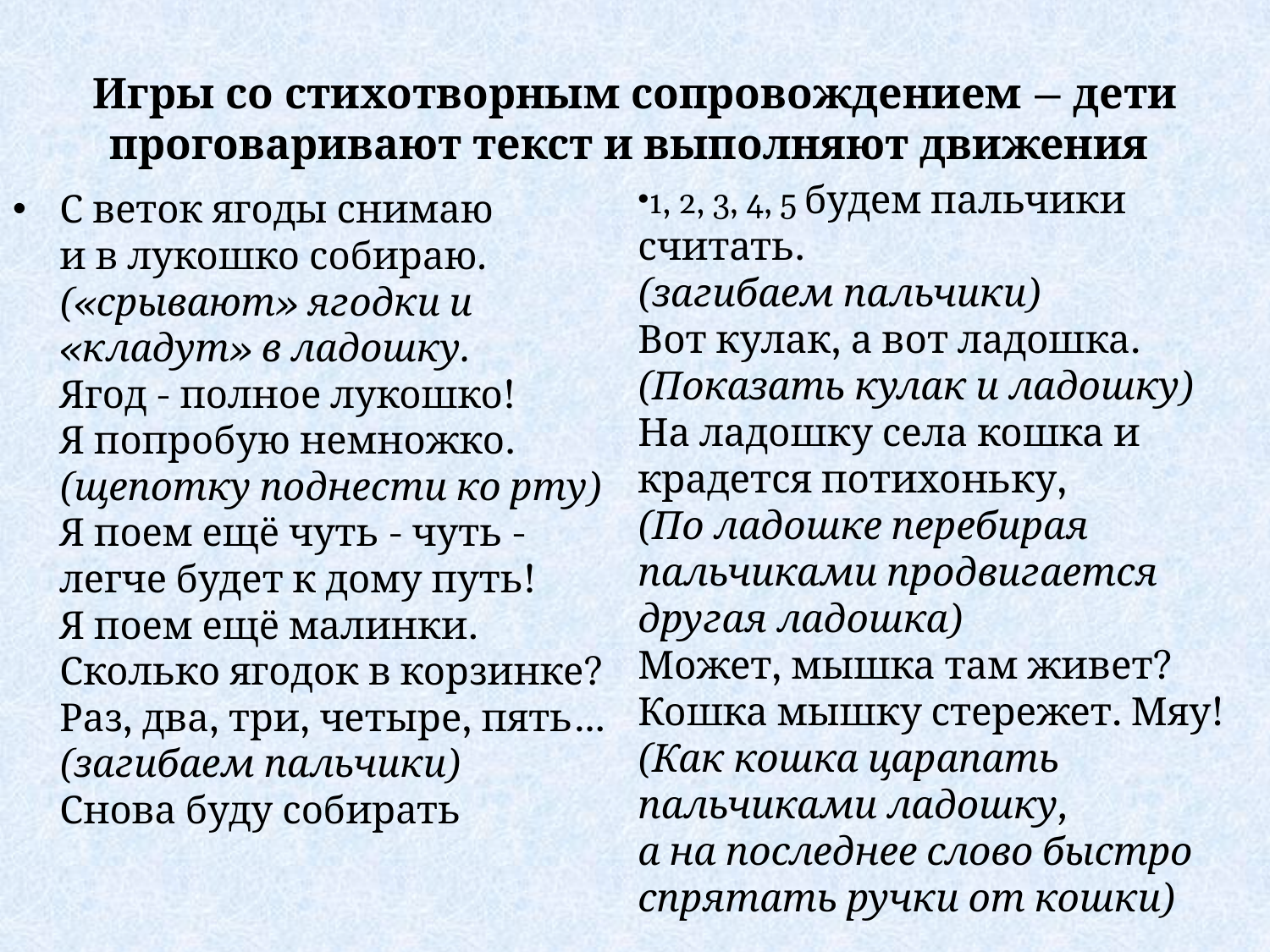

# Игры со стихотворным сопровождением – дети проговаривают текст и выполняют движения
1, 2, 3, 4, 5 будем пальчики считать. 
(загибаем пальчики) 
Вот кулак, а вот ладошка. 
(Показать кулак и ладошку) 
На ладошку села кошка и крадется потихоньку, 
(По ладошке перебирая пальчиками продвигается другая ладошка) 
Может, мышка там живет? 
Кошка мышку стережет. Мяу! 
(Как кошка царапать пальчиками ладошку, 
а на последнее слово быстро спрятать ручки от кошки)

С веток ягоды снимаю 
и в лукошко собираю. 
(«срывают» ягодки и «кладут» в ладошку. 
Ягод - полное лукошко! 
Я попробую немножко. 
(щепотку поднести ко рту) 
Я поем ещё чуть - чуть - 
легче будет к дому путь! 
Я поем ещё малинки. 
Сколько ягодок в корзинке? 
Раз, два, три, четыре, пять… 
(загибаем пальчики) 
Снова буду собирать